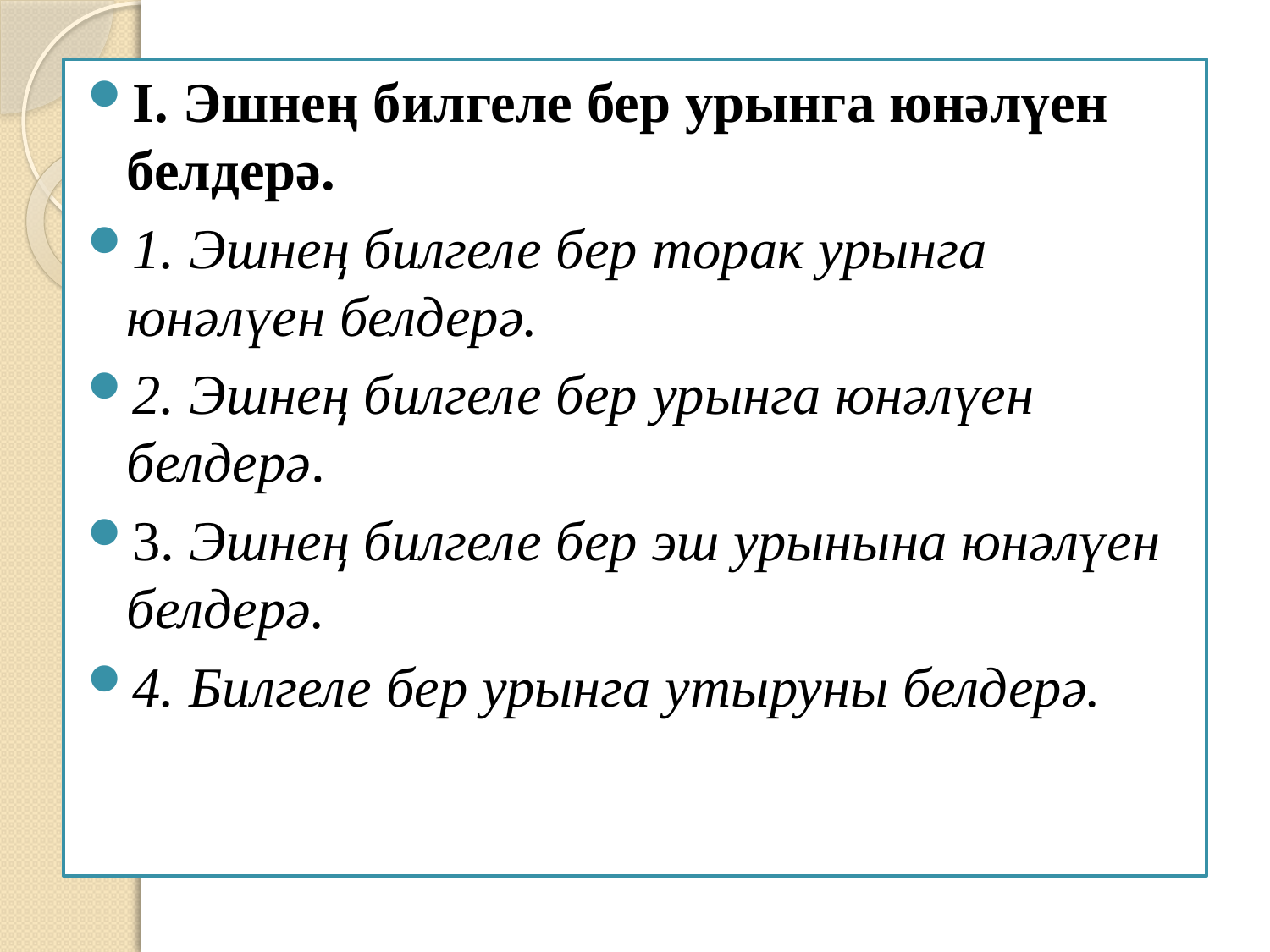

I. Эшнең билгеле бер урынга юнәлүен белдерә.
1. Эшнең билгеле бер торак урынга юнәлүен белдерә.
2. Эшнең билгеле бер урынга юнәлүен белдерә.
3. Эшнең билгеле бер эш урынына юнәлүен белдерә.
4. Билгеле бер урынга утыруны белдерә.